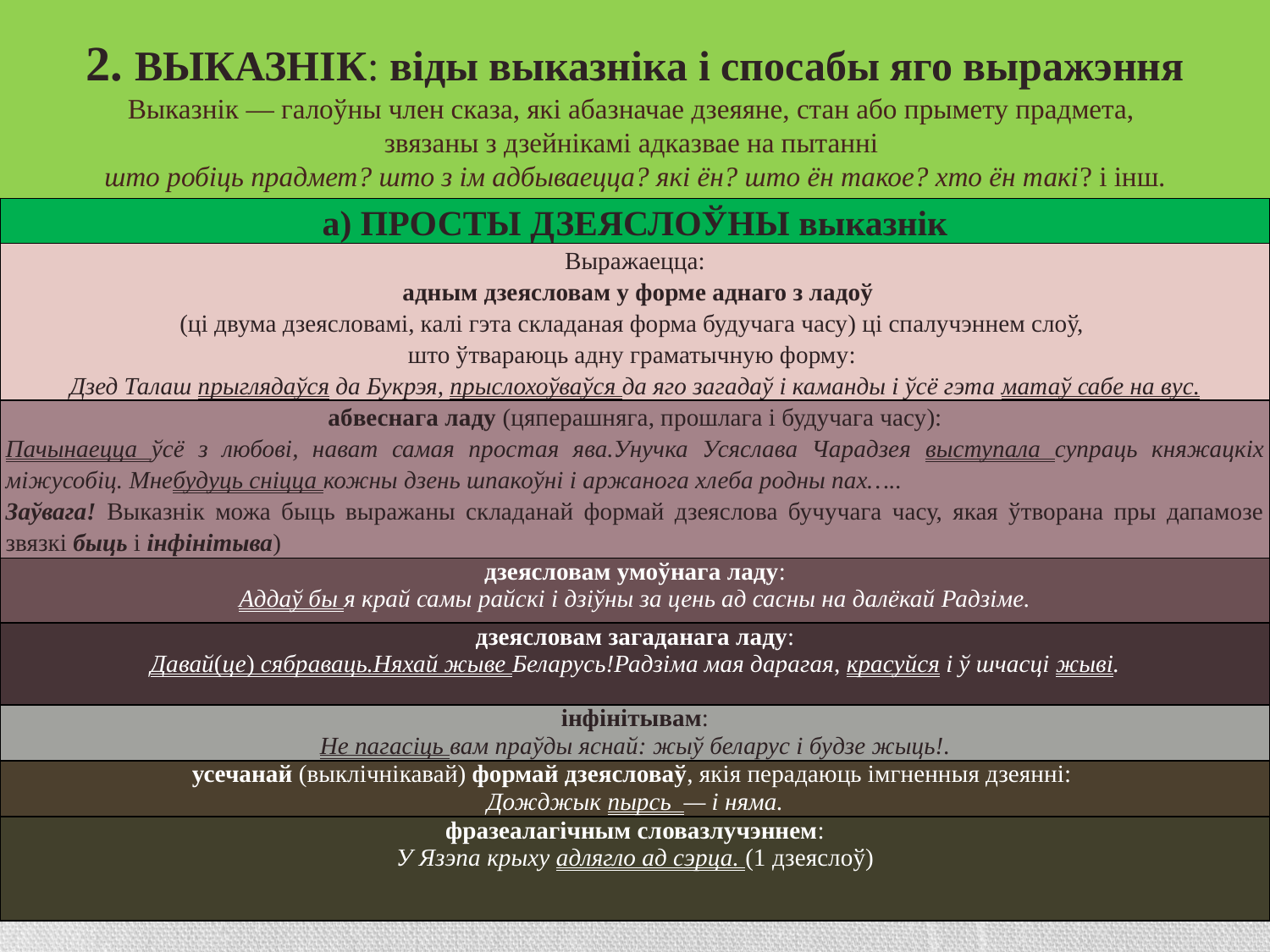

# 2. ВЫКАЗНІК: віды выказніка і спосабы яго выражэння Выказнік — галоўны член сказа, які абазначае дзеяяне, стан або прымету прадмета, звязаны з дзейнікамі адказвае на пытанні што робіць прадмет? што з ім адбываецца? які ён? што ён такое? хто ён такі? і інш.
| а) ПРОСТЫ ДЗЕЯСЛОЎНЫ выказнік |
| --- |
| Выражаецца: адным дзеясловам у форме аднаго з ладоў (ці двума дзеясловамі, калі гэта складаная форма будучага часу) ці спалучэннем слоў, што ўтвараюць адну граматычную форму: Дзед Талаш прыглядаўся да Букрэя, прыслохоўваўся да яго загадаў і каманды і ўсё гэта матаў сабе на вус. |
| абвеснага ладу (цяперашняга, прошлага і будучага часу): Пачынаецца ўсё з любові, нават самая простая ява.Унучка Усяслава Чарадзея выступала супраць княжацкіх міжусобіц. Мнебудуць сніцца кожны дзень шпакоўні і аржанога хлеба родны пах….. Заўвага! Выказнік можа быць выражаны складанай формай дзеяслова бучучага часу, якая ўтворана пры дапамозе звязкі быць і інфінітыва) |
| дзеясловам умоўнага ладу: Аддаў бы я край самы райскі і дзіўны за цень ад сасны на далёкай Радзіме. |
| дзеясловам загаданага ладу: Давай(це) сябраваць.Няхай жыве Беларусь!Радзіма мая дарагая, красуйся і ў шчасці жыві. |
| інфінітывам: Не пагасіць вам праўды яснай: жыў беларус і будзе жыць!. |
| усечанай (выклічнікавай) формай дзеясловаў, якія перадаюць імгненныя дзеянні: Дожджык пырсь — і няма. |
| фразеалагічным словазлучэннем: У Язэпа крыху адлягло ад сэрца. (1 дзеяслоў) |